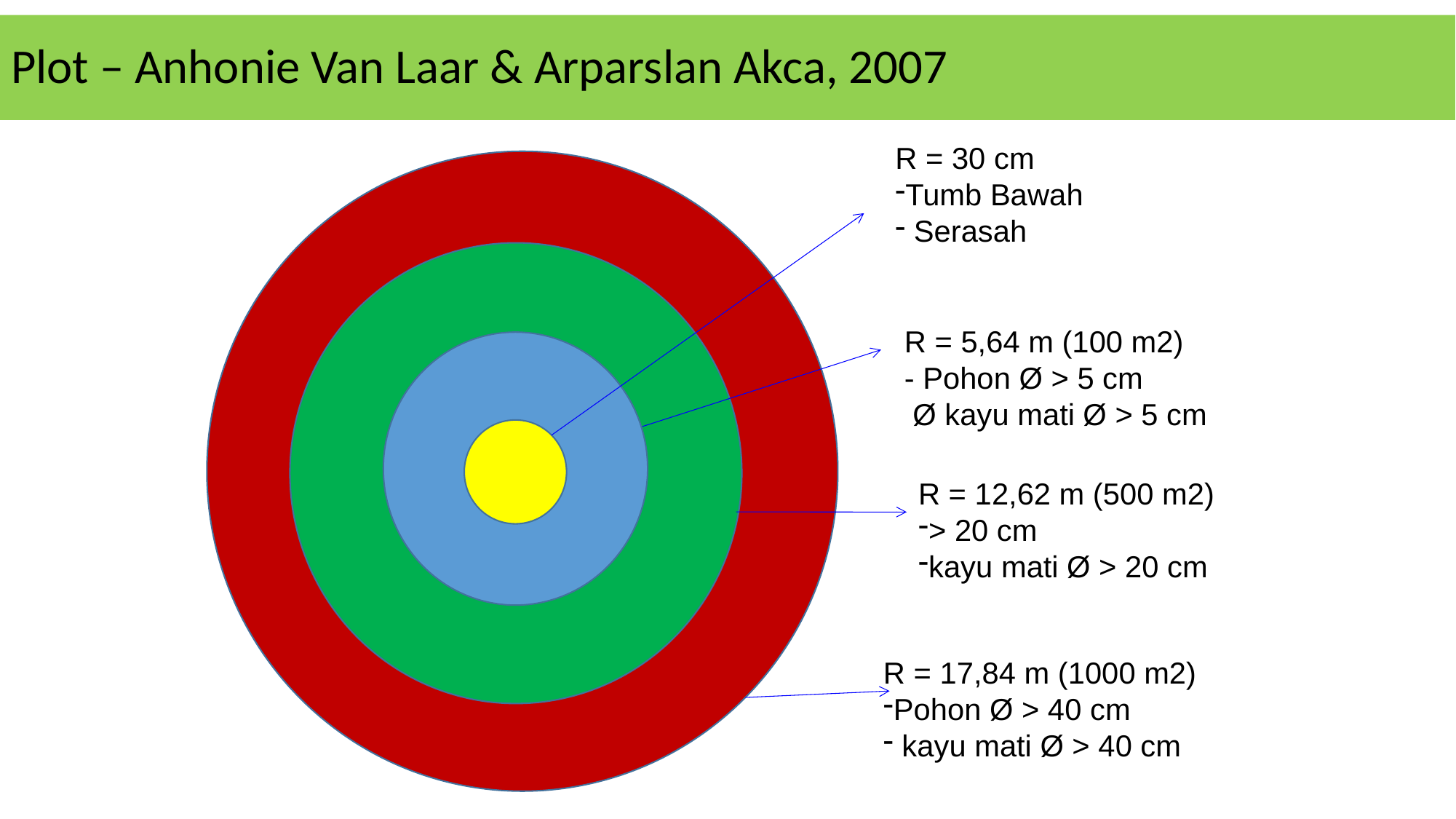

# Plot – Anhonie Van Laar & Arparslan Akca, 2007
R = 30 cm
Tumb Bawah
 Serasah

R = 5,64 m (100 m2)
- Pohon Ø > 5 cm
 Ø kayu mati Ø > 5 cm

R = 12,62 m (500 m2)
> 20 cm
kayu mati Ø > 20 cm
R = 17,84 m (1000 m2)
Pohon Ø > 40 cm
 kayu mati Ø > 40 cm